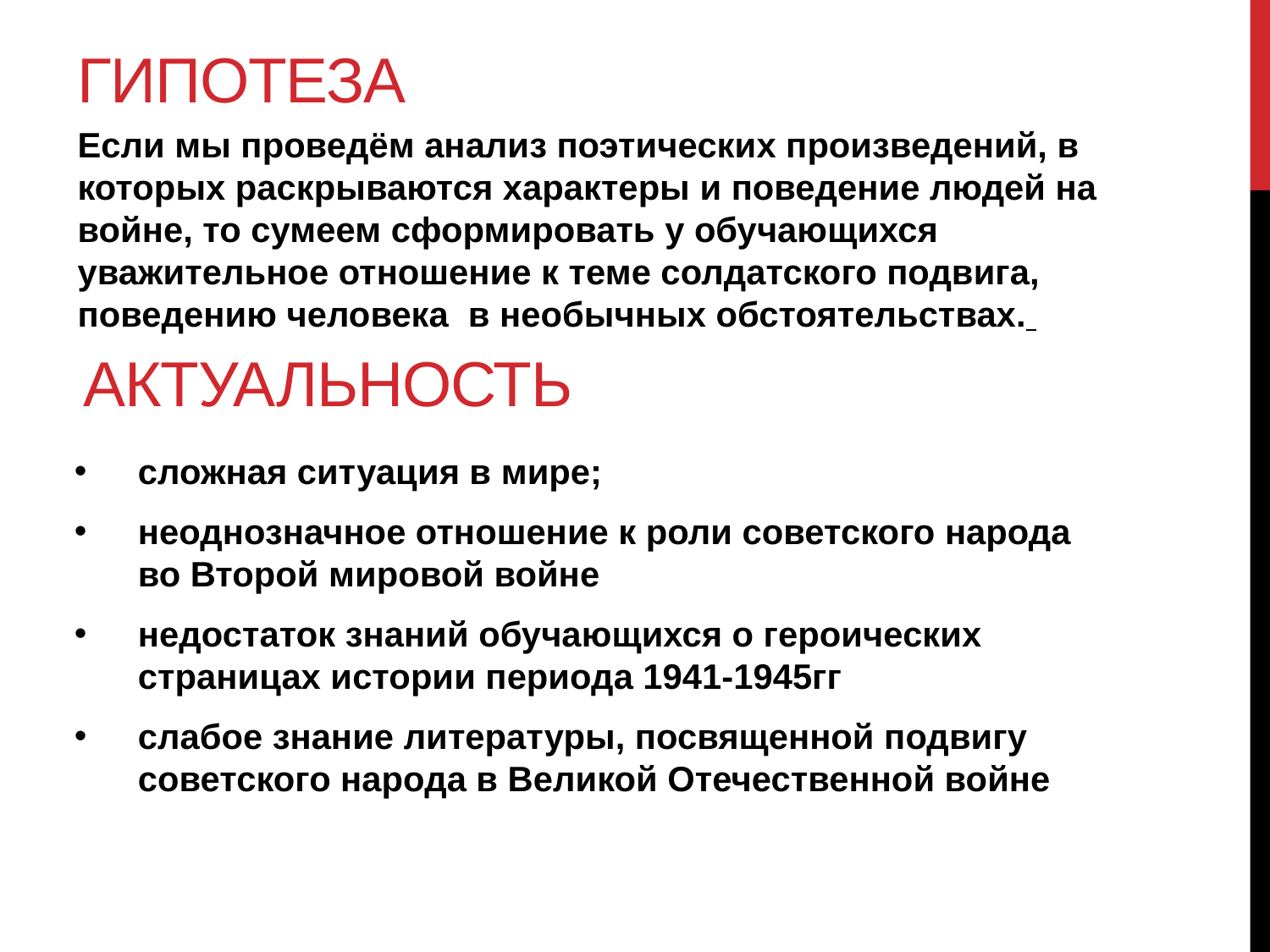

# Гипотеза
Если мы проведём анализ поэтических произведений, в которых раскрываются характеры и поведение людей на войне, то сумеем сформировать у обучающихся  уважительное отношение к теме солдатского подвига, поведению человека  в необычных обстоятельствах.
Актуальность
сложная ситуация в мире;
неоднозначное отношение к роли советского народа во Второй мировой войне
недостаток знаний обучающихся о героических страницах истории периода 1941-1945гг
слабое знание литературы, посвященной подвигу советского народа в Великой Отечественной войне